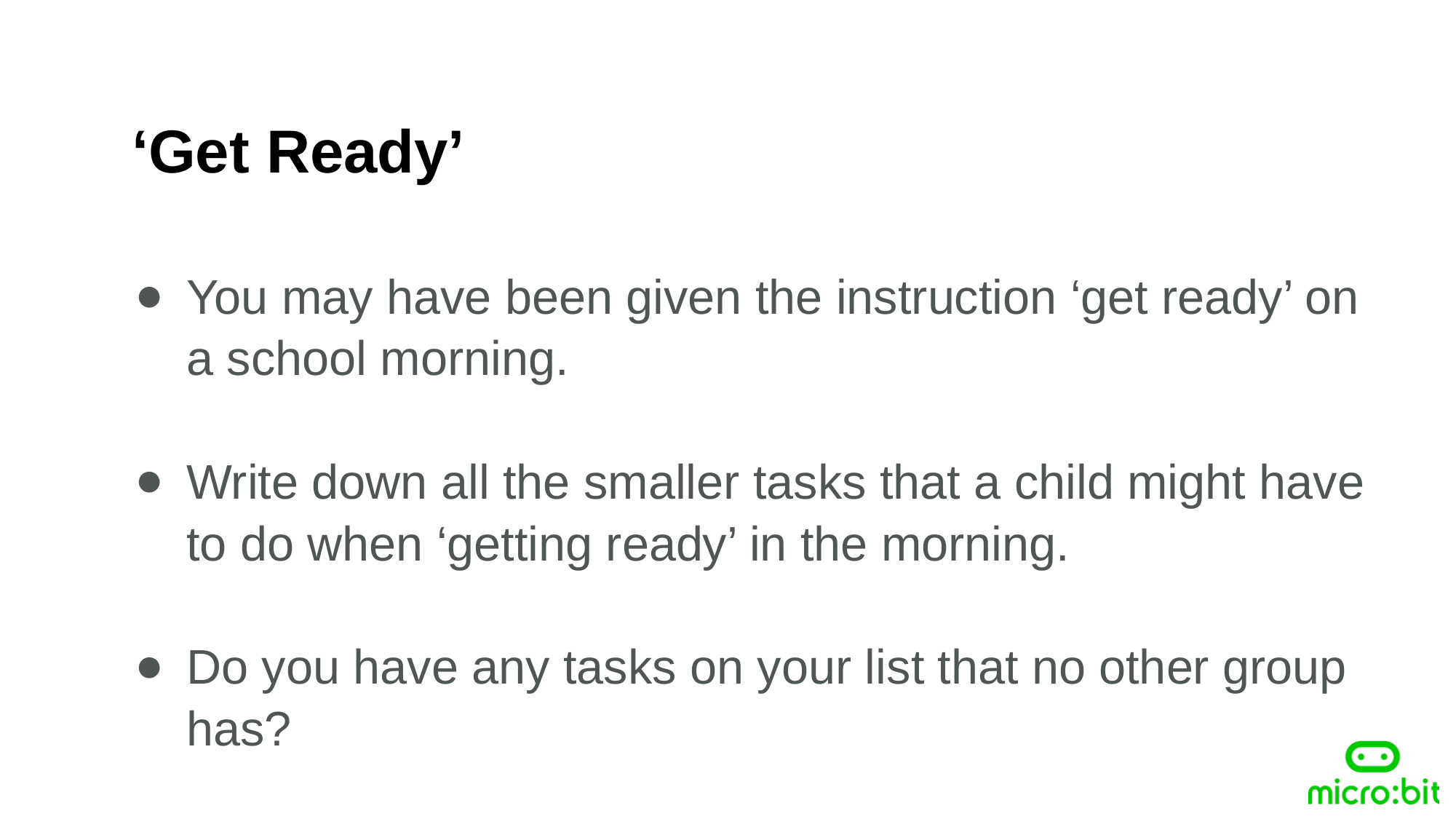

‘Get Ready’

You may have been given the instruction ‘get ready’ on a school morning.

Write down all the smaller tasks that a child might have to do when ‘getting ready’ in the morning.

Do you have any tasks on your list that no other group has?